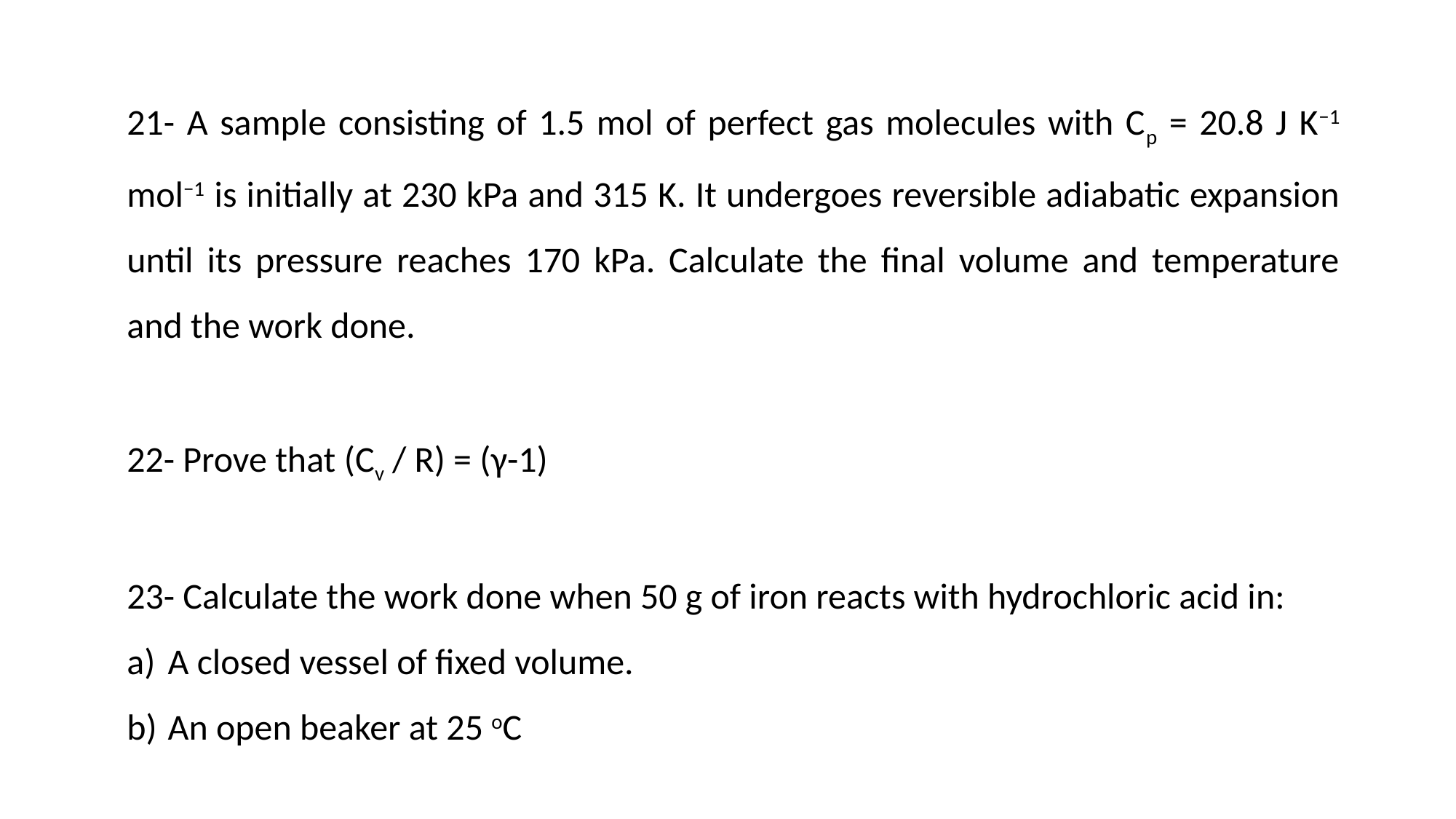

21- A sample consisting of 1.5 mol of perfect gas molecules with Cp = 20.8 J K−1 mol−1 is initially at 230 kPa and 315 K. It undergoes reversible adiabatic expansion until its pressure reaches 170 kPa. Calculate the final volume and temperature and the work done.

22- Prove that (Cv / R) = (γ-1)

23- Calculate the work done when 50 g of iron reacts with hydrochloric acid in:
A closed vessel of fixed volume.
An open beaker at 25 oC